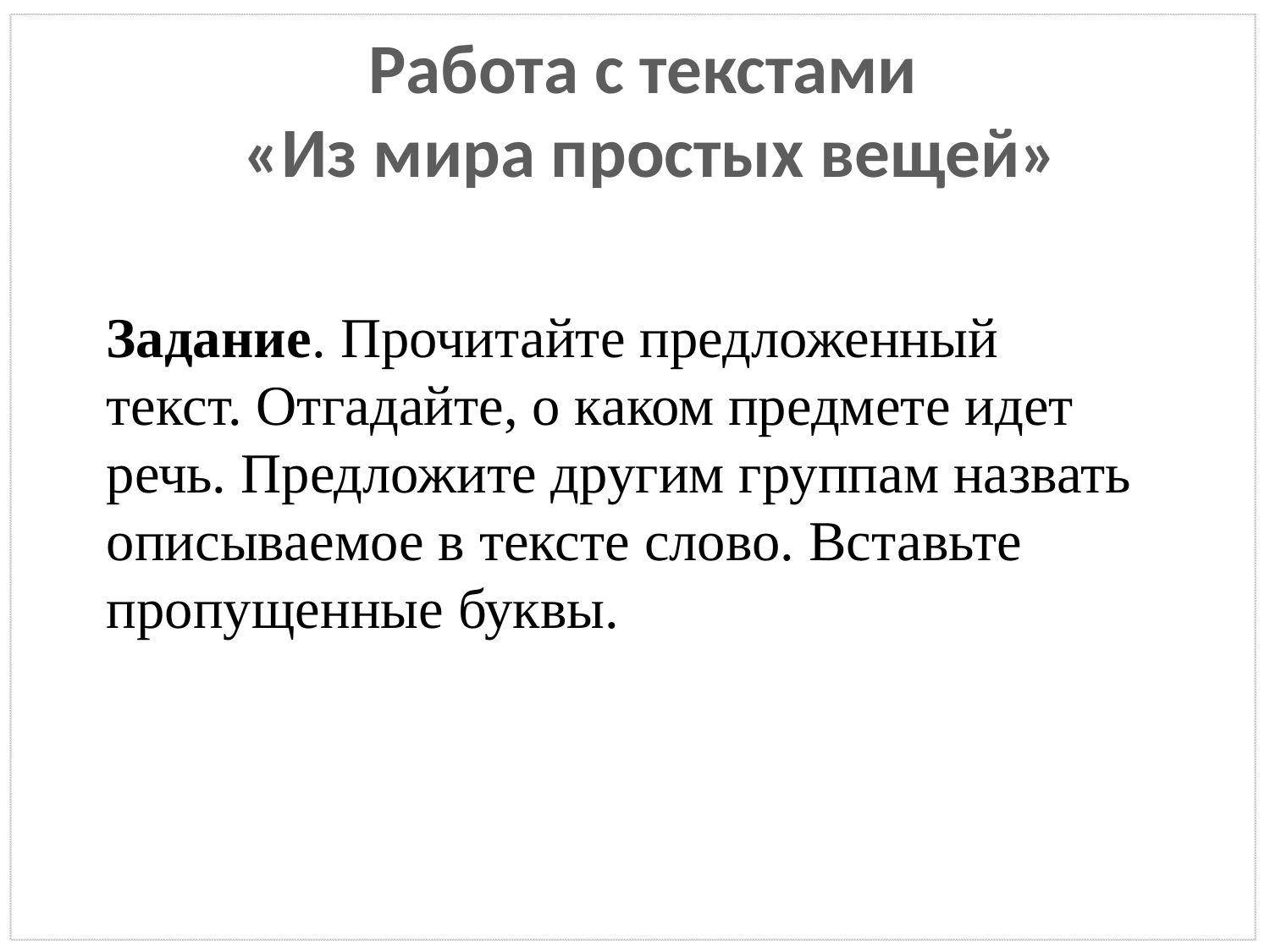

Работа с текстами
«Из мира простых вещей»
Задание. Прочитайте предложенный текст. Отгадайте, о каком предмете идет речь. Предложите другим группам назвать описываемое в тексте слово. Вставьте пропущенные буквы.